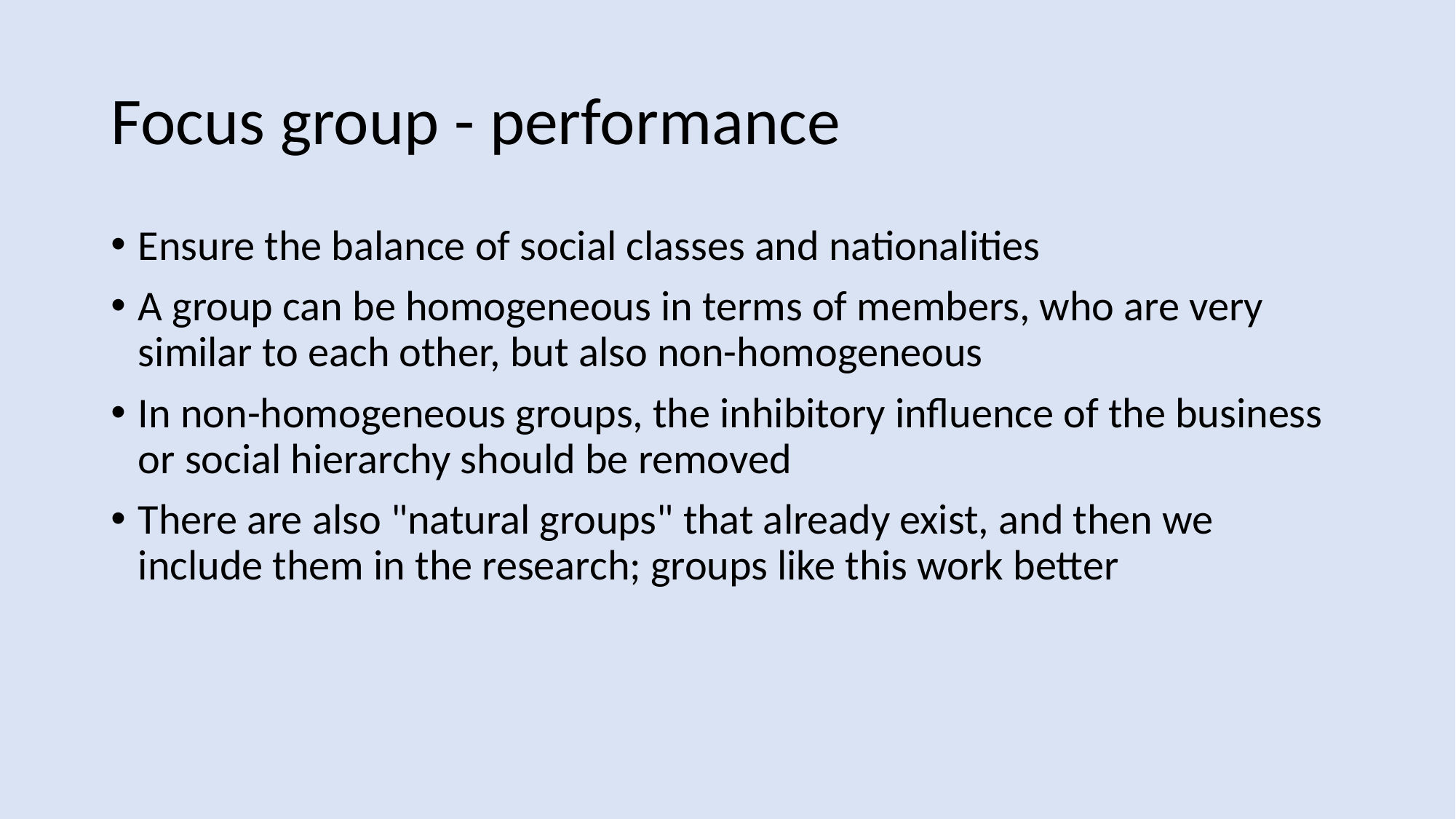

# Focus group - performance
Ensure the balance of social classes and nationalities
A group can be homogeneous in terms of members, who are very similar to each other, but also non-homogeneous
In non-homogeneous groups, the inhibitory influence of the business or social hierarchy should be removed
There are also "natural groups" that already exist, and then we include them in the research; groups like this work better